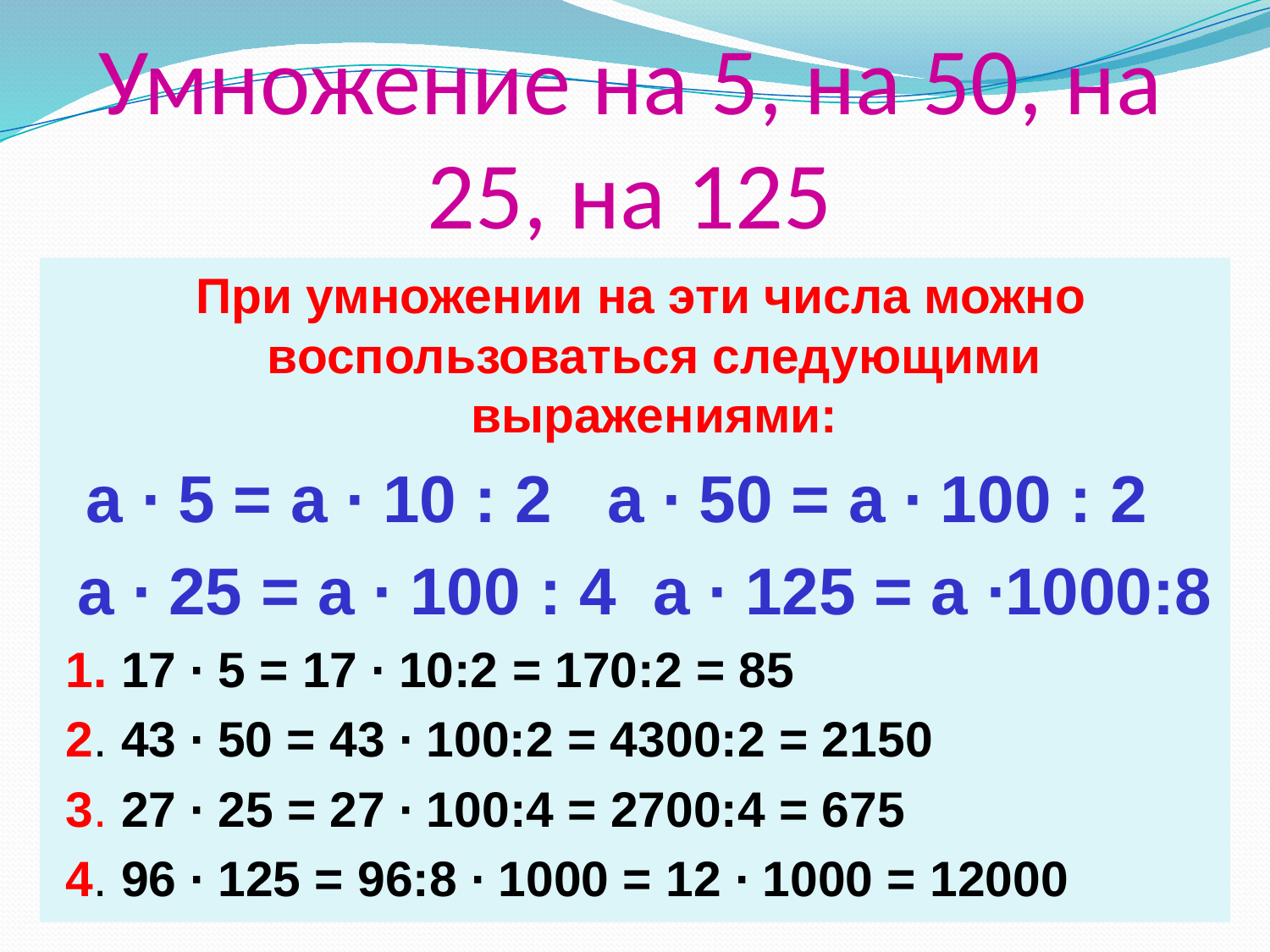

# Умножение на 5, на 50, на 25, на 125
 При умножении на эти числа можно воспользоваться следующими выражениями:
a ∙ 5 = a ∙ 10 : 2   a ∙ 50 = a ∙ 100 : 2
 a ∙ 25 = a ∙ 100 : 4  а ∙ 125 = а ∙1000:8
 1. 17 ∙ 5 = 17 ∙ 10:2 = 170:2 = 85
 2. 43 ∙ 50 = 43 ∙ 100:2 = 4300:2 = 2150
 3. 27 ∙ 25 = 27 ∙ 100:4 = 2700:4 = 675
 4. 96 ∙ 125 = 96:8 ∙ 1000 = 12 ∙ 1000 = 12000